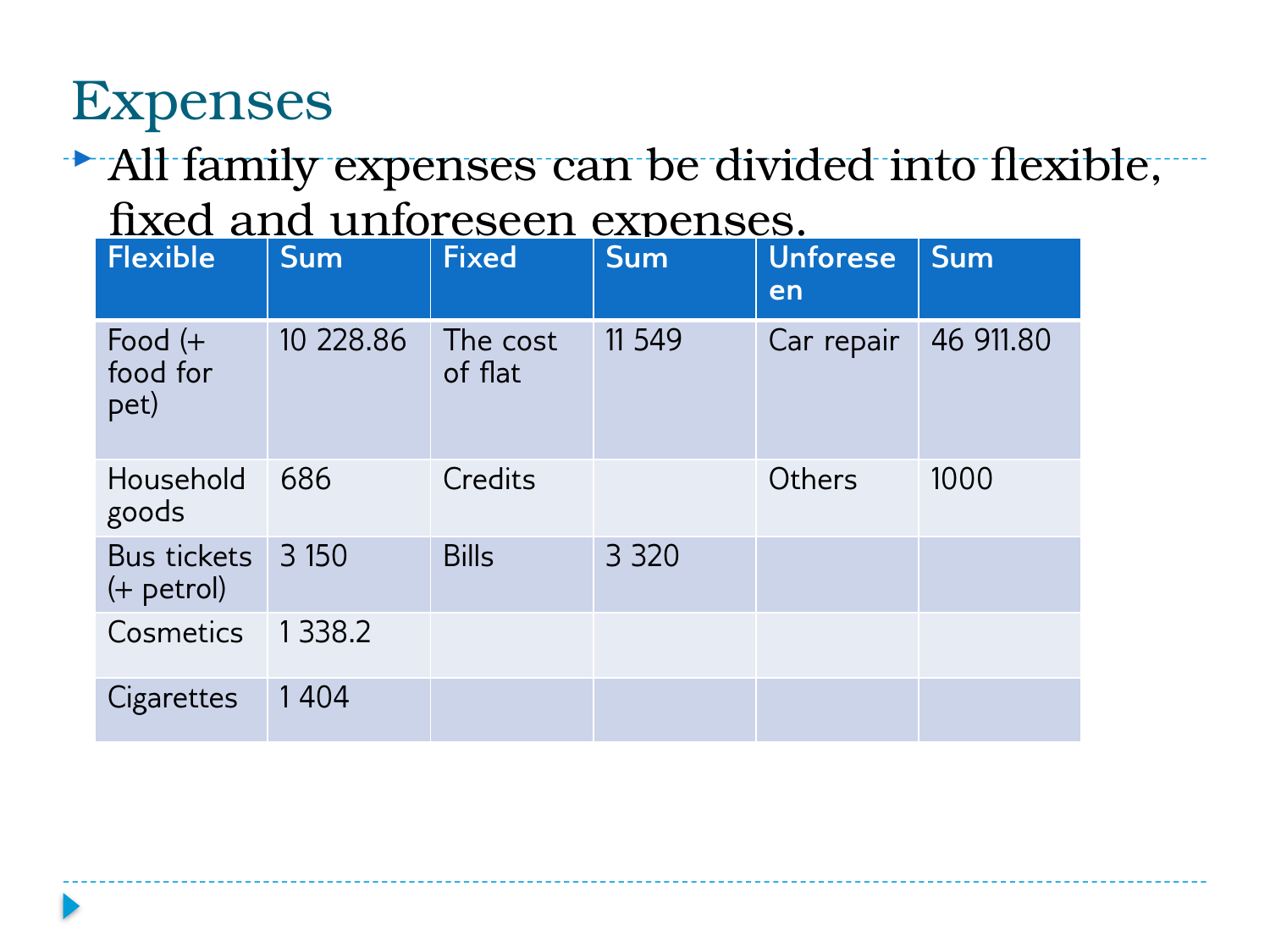

# Expenses
All family expenses can be divided into flexible, fixed and unforeseen expenses.
| Flexible | Sum | Fixed | Sum | Unforeseen | Sum |
| --- | --- | --- | --- | --- | --- |
| Food (+ food for pet) | 10 228.86 | The cost of flat | 11 549 | Car repair | 46 911.80 |
| Household goods | 686 | Credits |  | Others | 1000 |
| Bus tickets (+ petrol) | 3 150 | Bills | 3 320 |  |  |
| Cosmetics | 1 338.2 |  |  |  |  |
| Cigarettes | 1 404 |  |  |  |  |